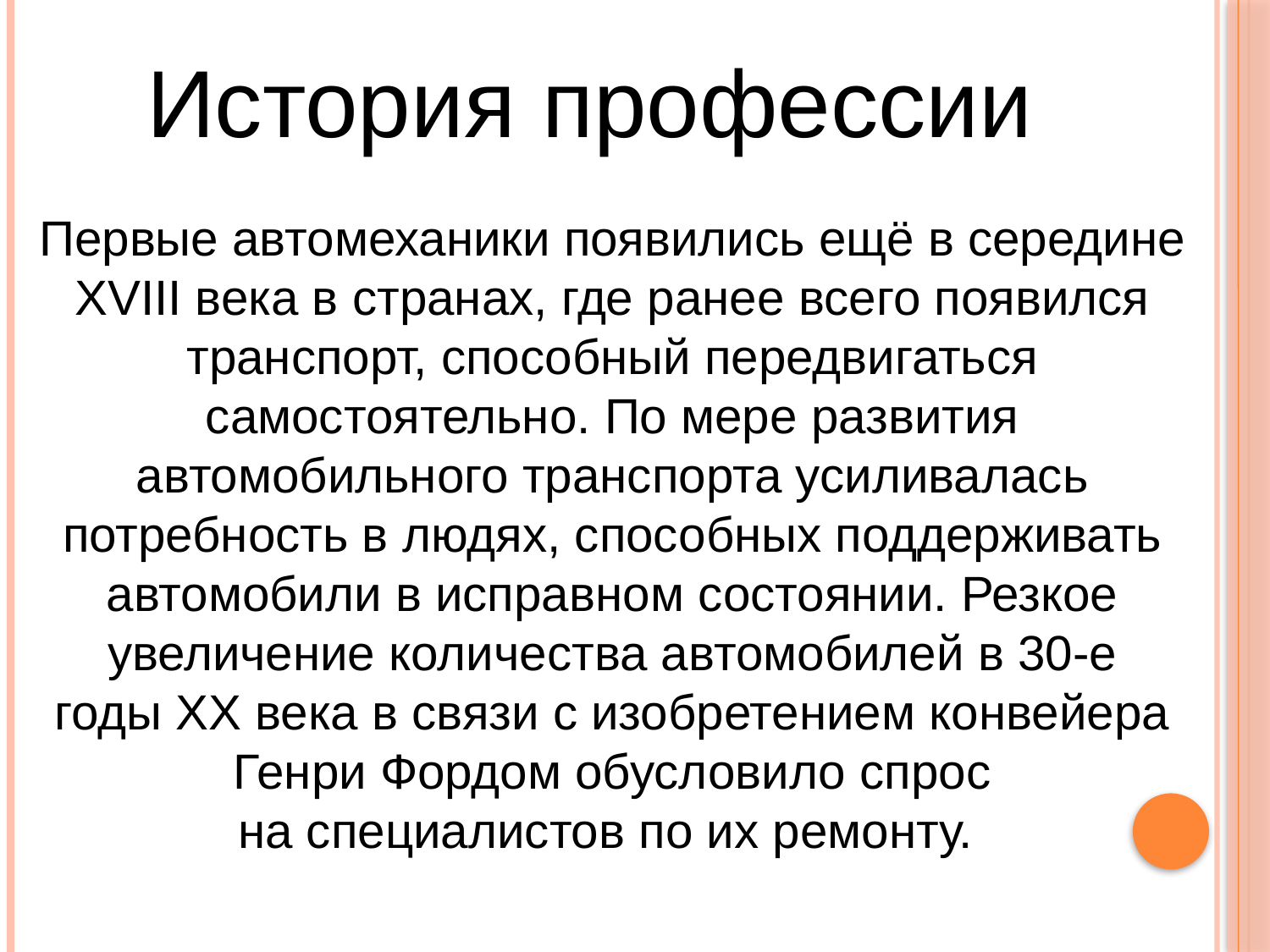

История профессии
Первые автомеханики появились ещё в середине XVIII века в странах, где ранее всего появился транспорт, способный передвигаться самостоятельно. По мере развития автомобильного транспорта усиливалась потребность в людях, способных поддерживать автомобили в исправном состоянии. Резкое увеличение количества автомобилей в 30-е годы XX века в связи с изобретением конвейера Генри Фордом обусловило спрос на специалистов по их ремонту.